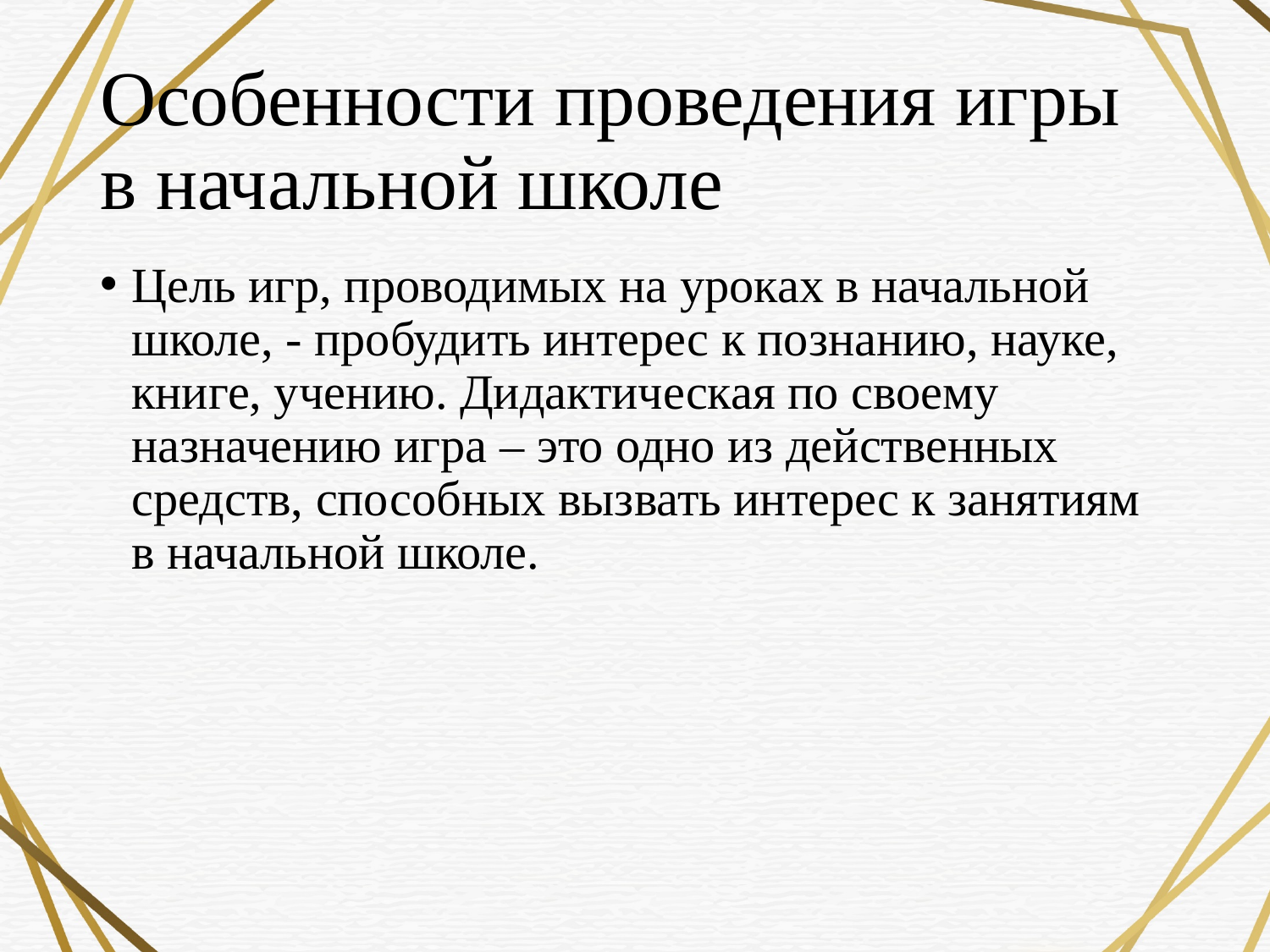

# Особенности проведения игры в начальной школе
Цель игр, проводимых на уроках в начальной школе, - пробудить интерес к познанию, науке, книге, учению. Дидактическая по своему назначению игра – это одно из действенных средств, способных вызвать интерес к занятиям в начальной школе.